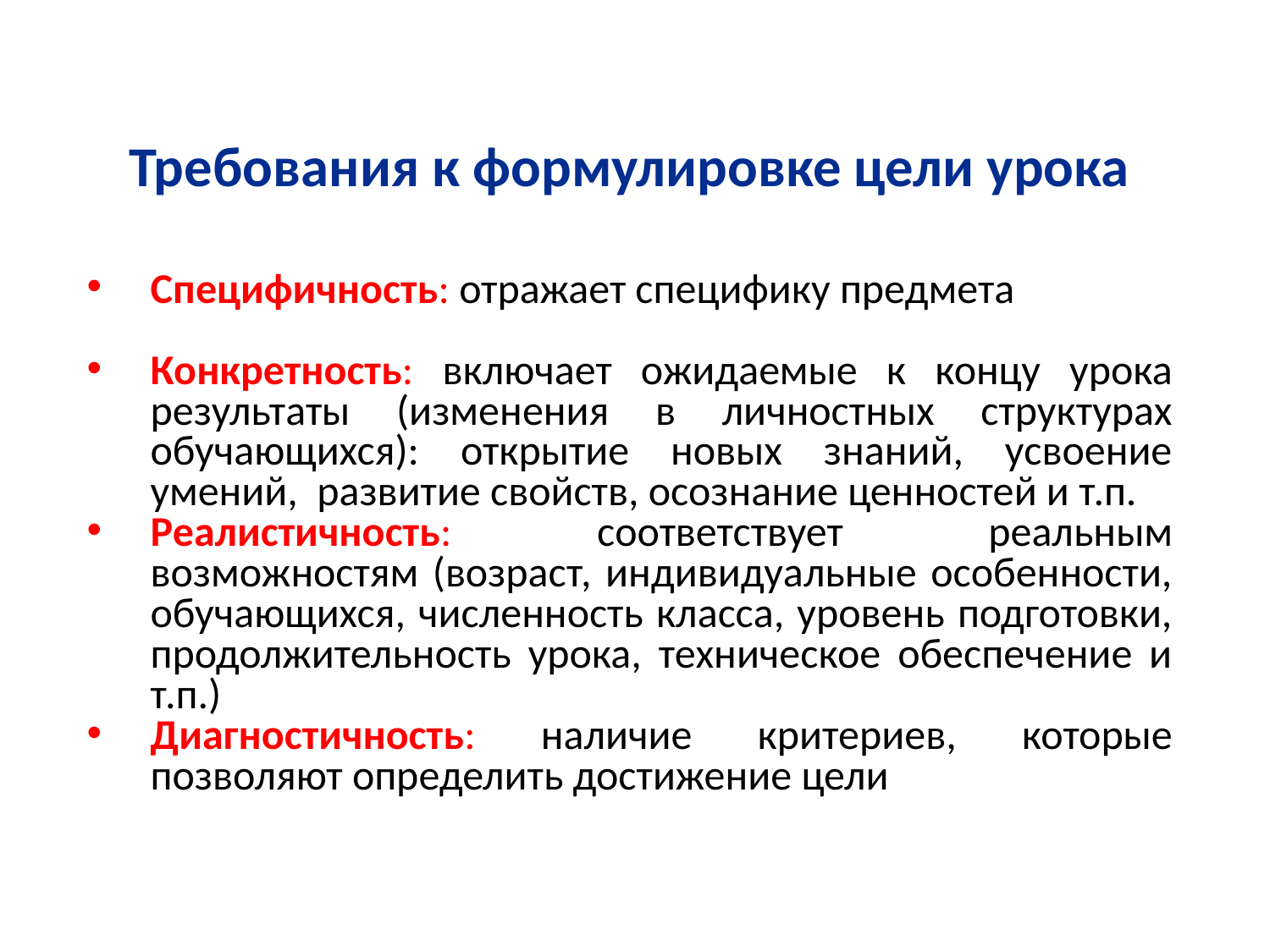

# Требования к формулировке цели урока
Специфичность: отражает специфику предмета

Конкретность: включает ожидаемые к концу урока результаты (изменения в личностных структурах обучающихся): открытие новых знаний, усвоение умений,  развитие свойств, осознание ценностей и т.п.
Реалистичность: соответствует реальным возможностям (возраст, индивидуальные особенности, обучающихся, численность класса, уровень подготовки, продолжительность урока, техническое обеспечение и т.п.)
Диагностичность: наличие критериев, которые позволяют определить достижение цели